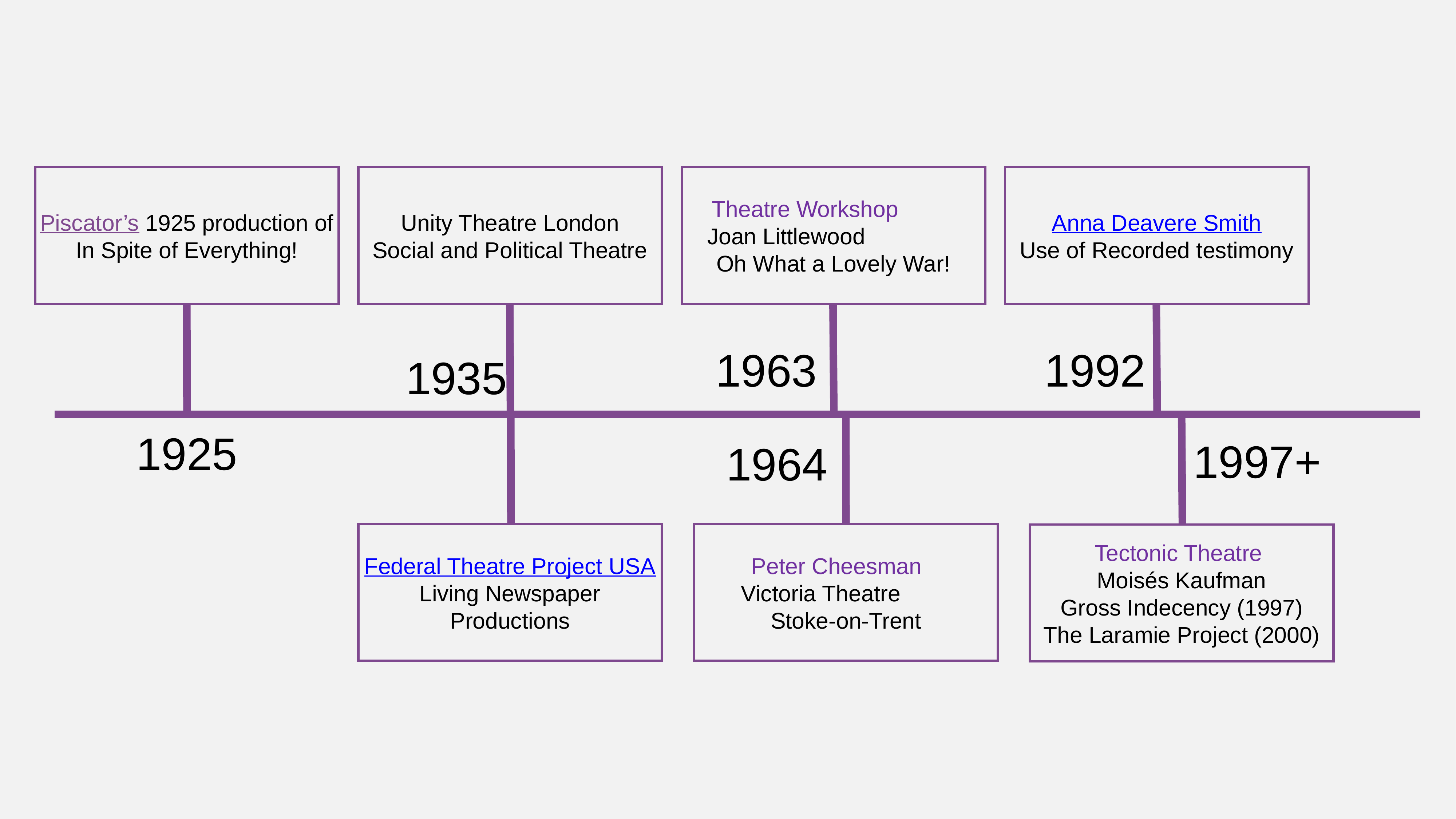

Piscator’s 1925 production of In Spite of Everything!

Unity Theatre London
Social and Political Theatre

Theatre Workshop
Joan Littlewood
Oh What a Lovely War!

Anna Deavere Smith
Use of Recorded testimony

1963
1992
1935

1925
1997+
1964

Federal Theatre Project USA
Living Newspaper Productions

Peter Cheesman
Victoria Theatre
Stoke-on-Trent

Tectonic Theatre
Moisés Kaufman
Gross Indecency (1997)
The Laramie Project (2000)